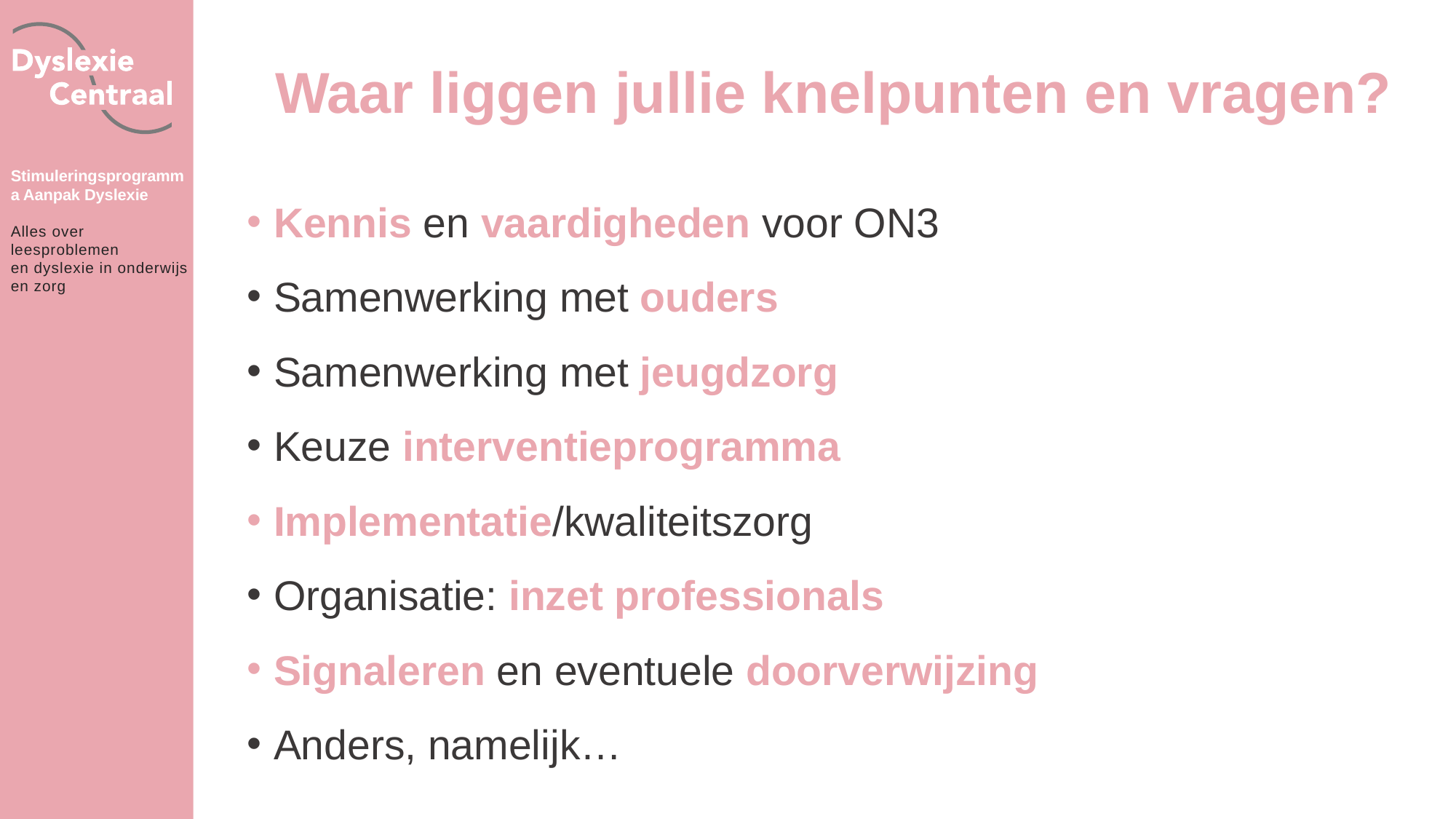

# Waar liggen jullie knelpunten en vragen?
Kennis en vaardigheden voor ON3
Samenwerking met ouders
Samenwerking met jeugdzorg
Keuze interventieprogramma
Implementatie/kwaliteitszorg
Organisatie: inzet professionals
Signaleren en eventuele doorverwijzing
Anders, namelijk…